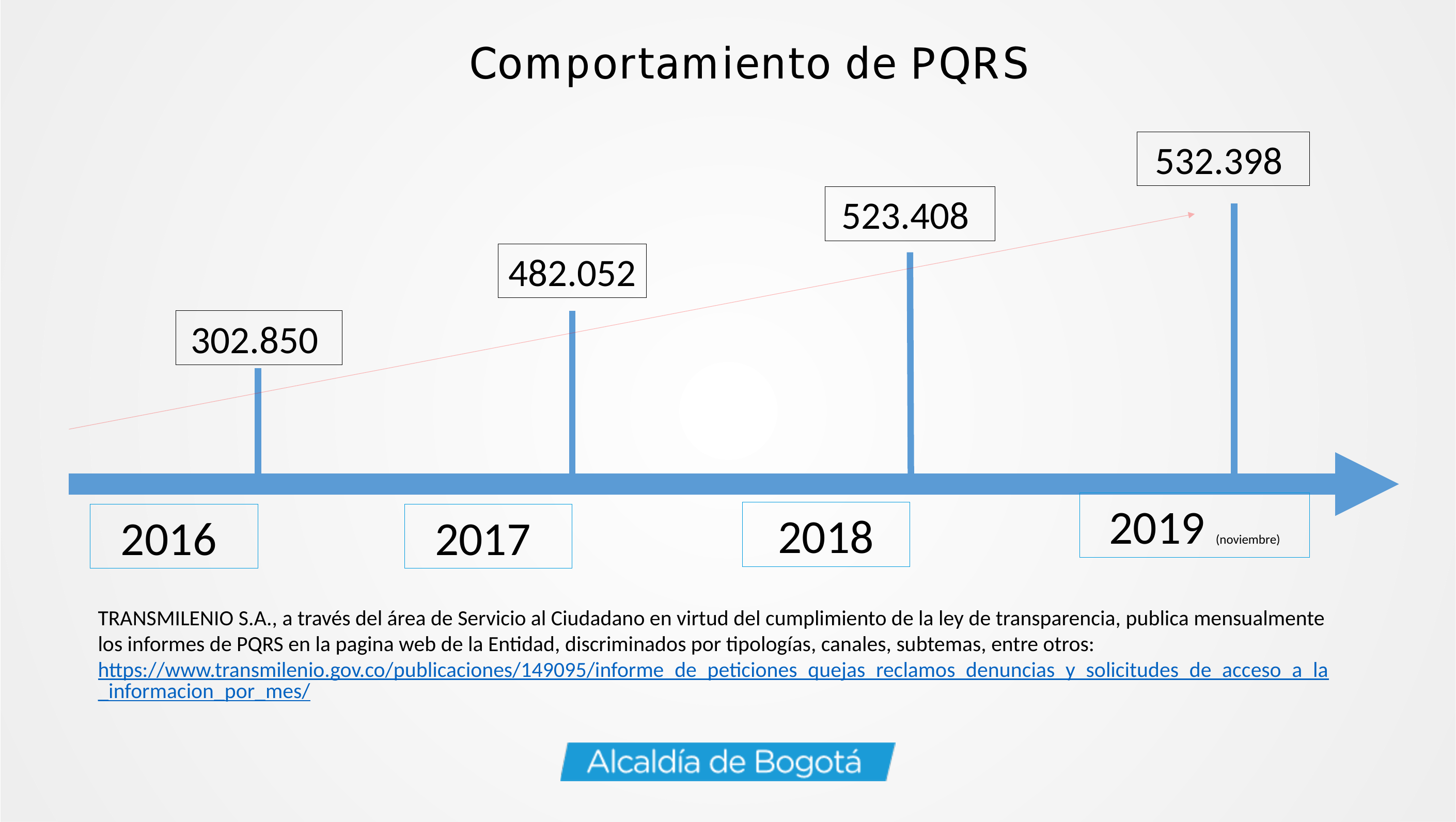

Comportamiento de PQRS
532.398
523.408
482.052
302.850
2019 (noviembre)
2018
2016
2017
TRANSMILENIO S.A., a través del área de Servicio al Ciudadano en virtud del cumplimiento de la ley de transparencia, publica mensualmente los informes de PQRS en la pagina web de la Entidad, discriminados por tipologías, canales, subtemas, entre otros: https://www.transmilenio.gov.co/publicaciones/149095/informe_de_peticiones_quejas_reclamos_denuncias_y_solicitudes_de_acceso_a_la_informacion_por_mes/